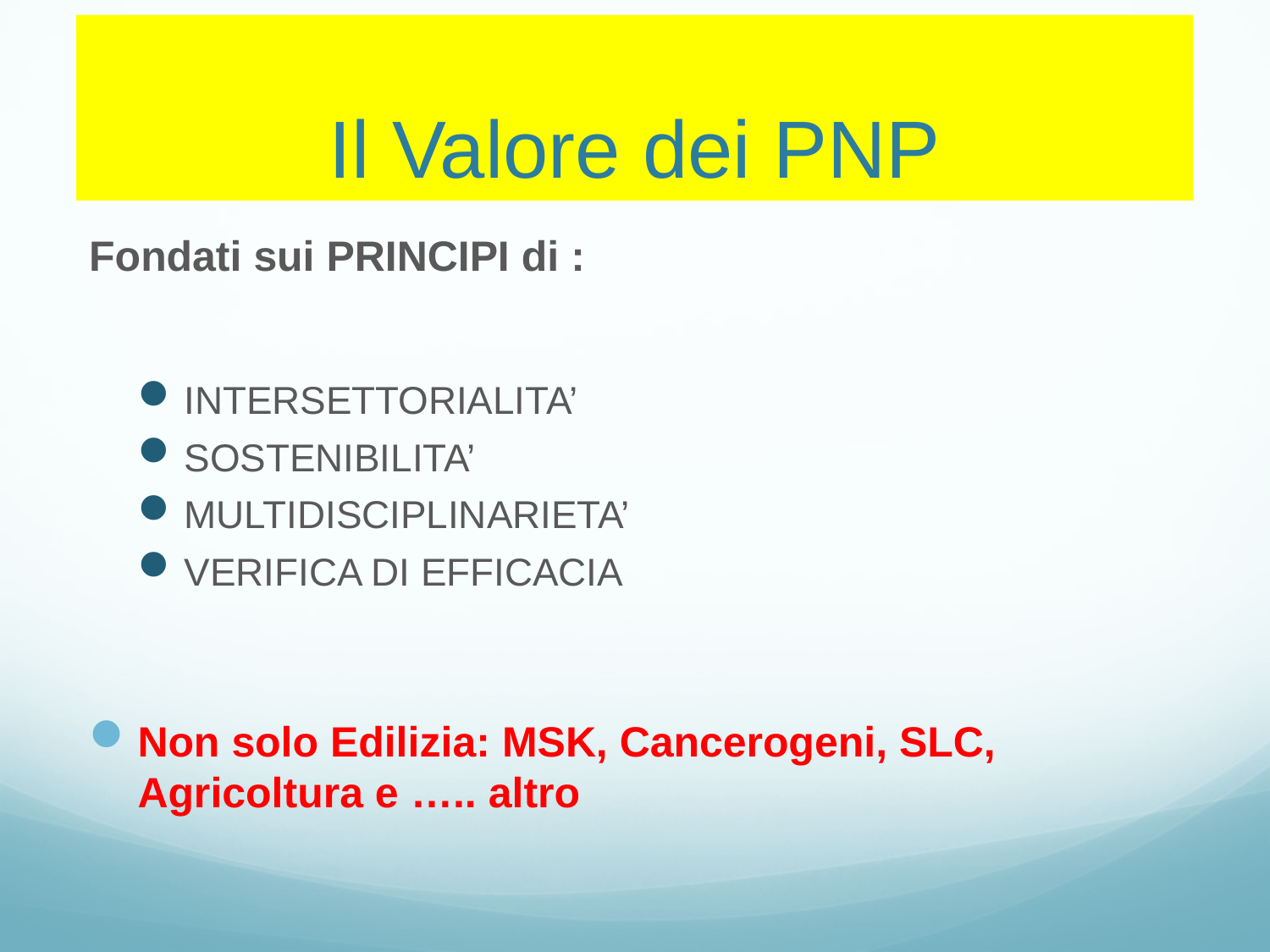

# Il Valore dei PNP
Fondati sui PRINCIPI di :

INTERSETTORIALITA’
SOSTENIBILITA’
MULTIDISCIPLINARIETA’
VERIFICA DI EFFICACIA

Non solo Edilizia: MSK, Cancerogeni, SLC, Agricoltura e ….. altro